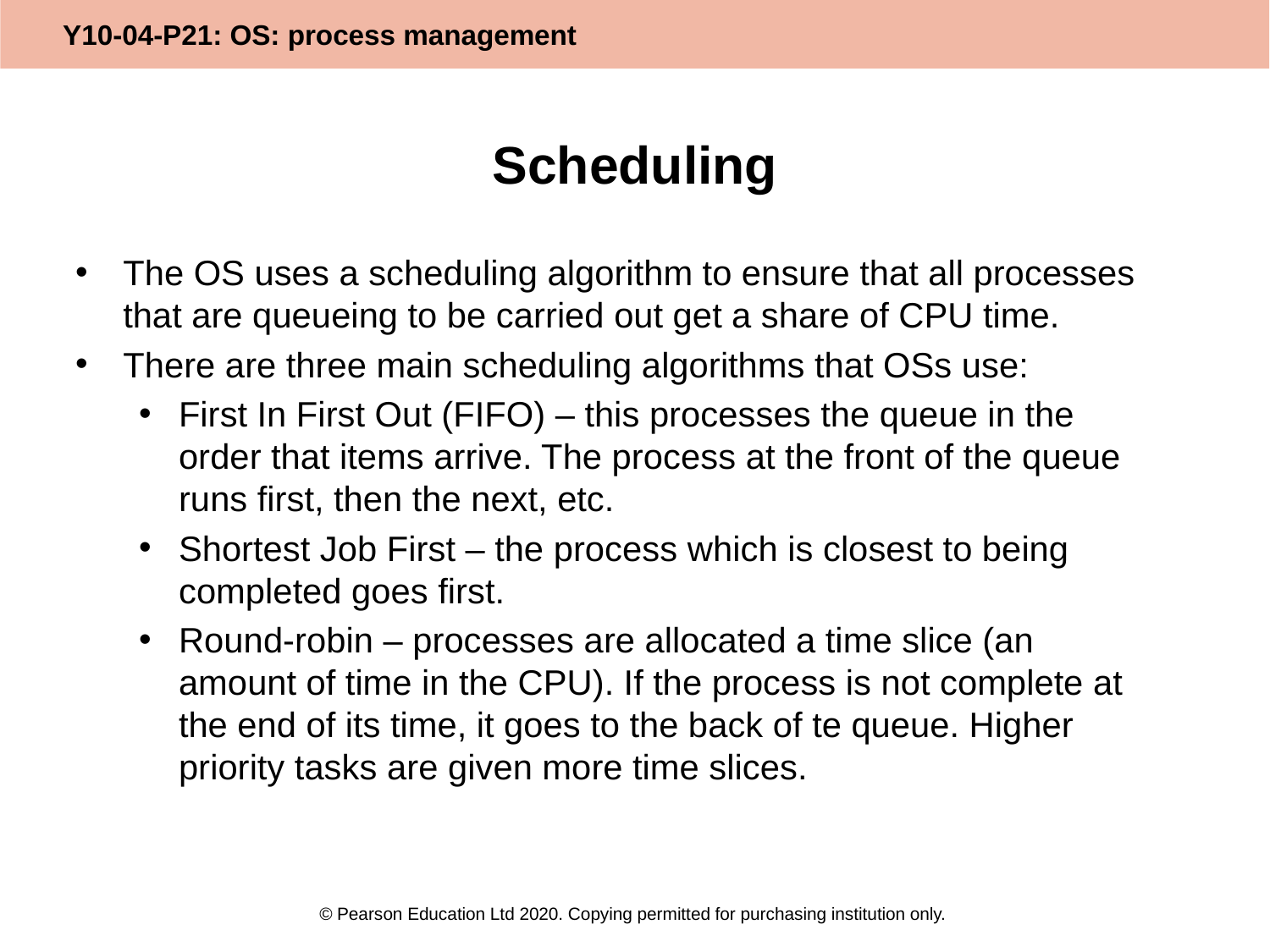

# Scheduling
The OS uses a scheduling algorithm to ensure that all processes that are queueing to be carried out get a share of CPU time.
There are three main scheduling algorithms that OSs use:
First In First Out (FIFO) – this processes the queue in the order that items arrive. The process at the front of the queue runs first, then the next, etc.
Shortest Job First – the process which is closest to being completed goes first.
Round-robin – processes are allocated a time slice (an amount of time in the CPU). If the process is not complete at the end of its time, it goes to the back of te queue. Higher priority tasks are given more time slices.
© Pearson Education Ltd 2020. Copying permitted for purchasing institution only.